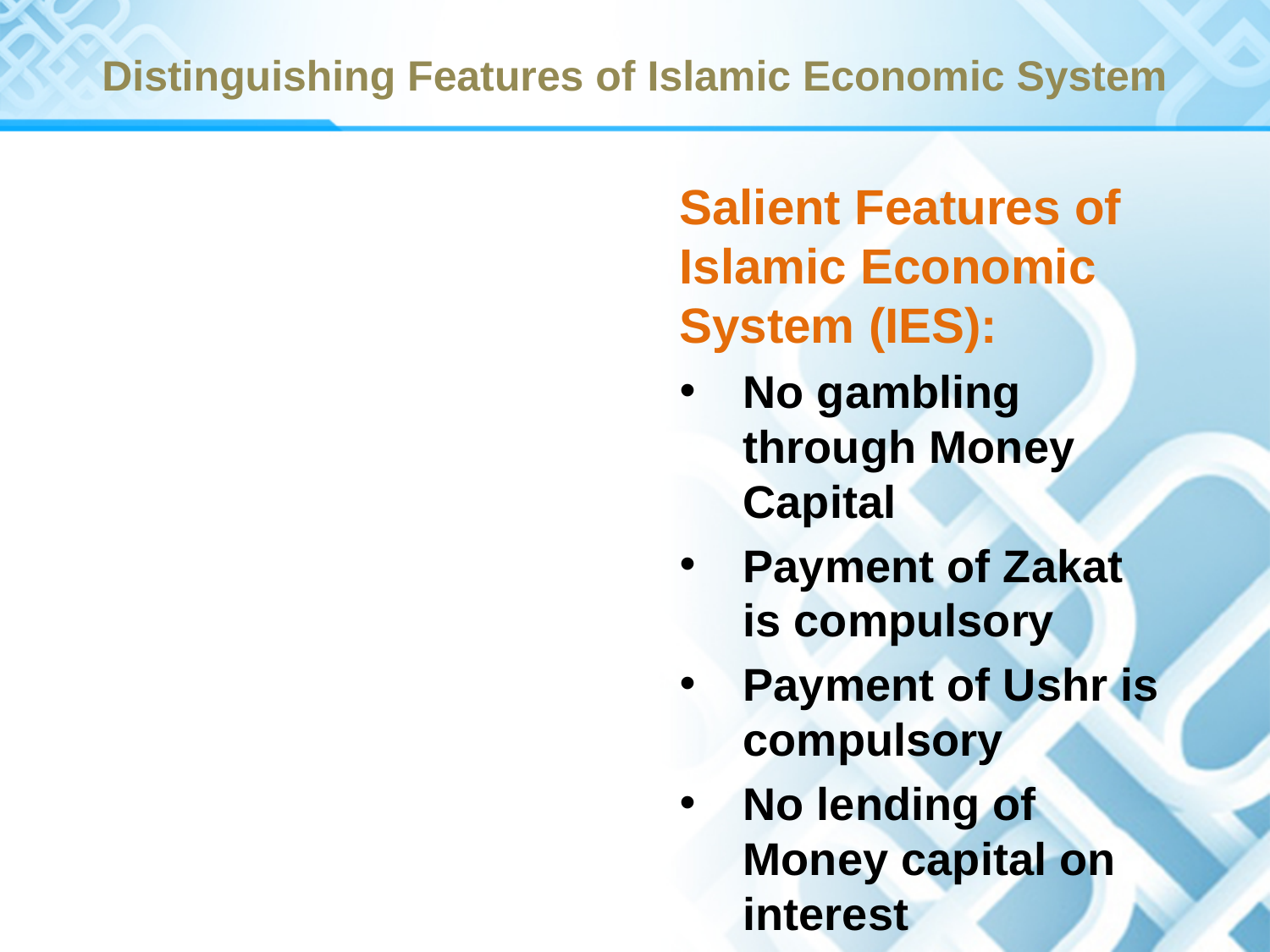

Distinguishing Features of Islamic Economic System
Salient Features of Islamic Economic System (IES):
No gambling through Money Capital
Payment of Zakat is compulsory
Payment of Ushr is compulsory
No lending of Money capital on interest